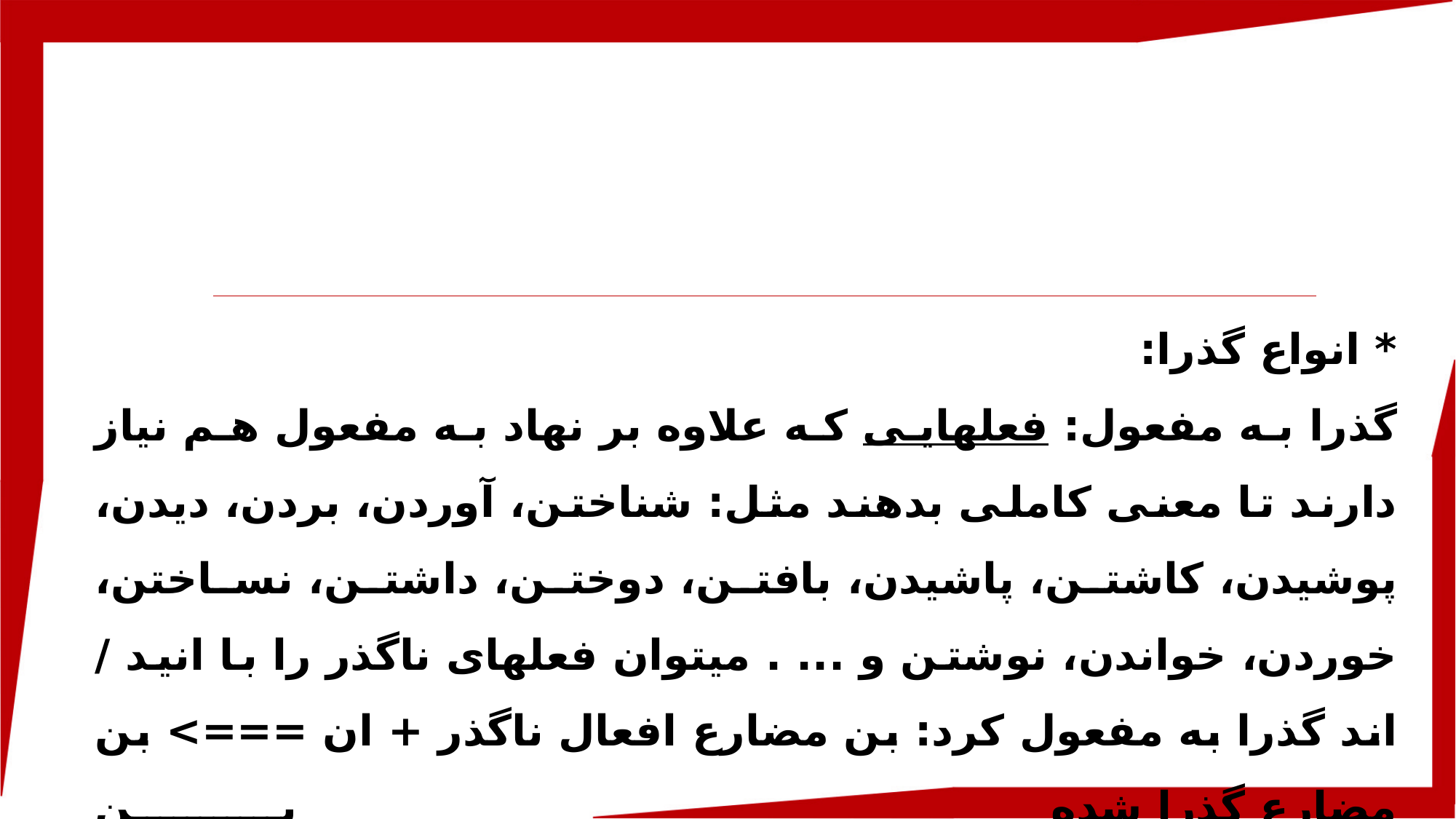

* انواع گذرا:
گذرا به مفعول: فعل­هایی که علاوه بر نهاد به مفعول هم نیاز دارند تا معنی کاملی بدهند مثل: شناختن، آوردن، بردن، دیدن، پوشیدن، کاشتن، پاشیدن، بافتن، دوختن، داشتن، نساختن، خوردن، خواندن، نوشتن و ... . می­توان فعل­های ناگذر را با انید / اند گذرا به مفعول کرد: بن مضارع افعال ناگذر + ان ===> بن مضارع گذرا شده 		               				        بن مضارع گذرا شده + د / ید ===> بن ماضی